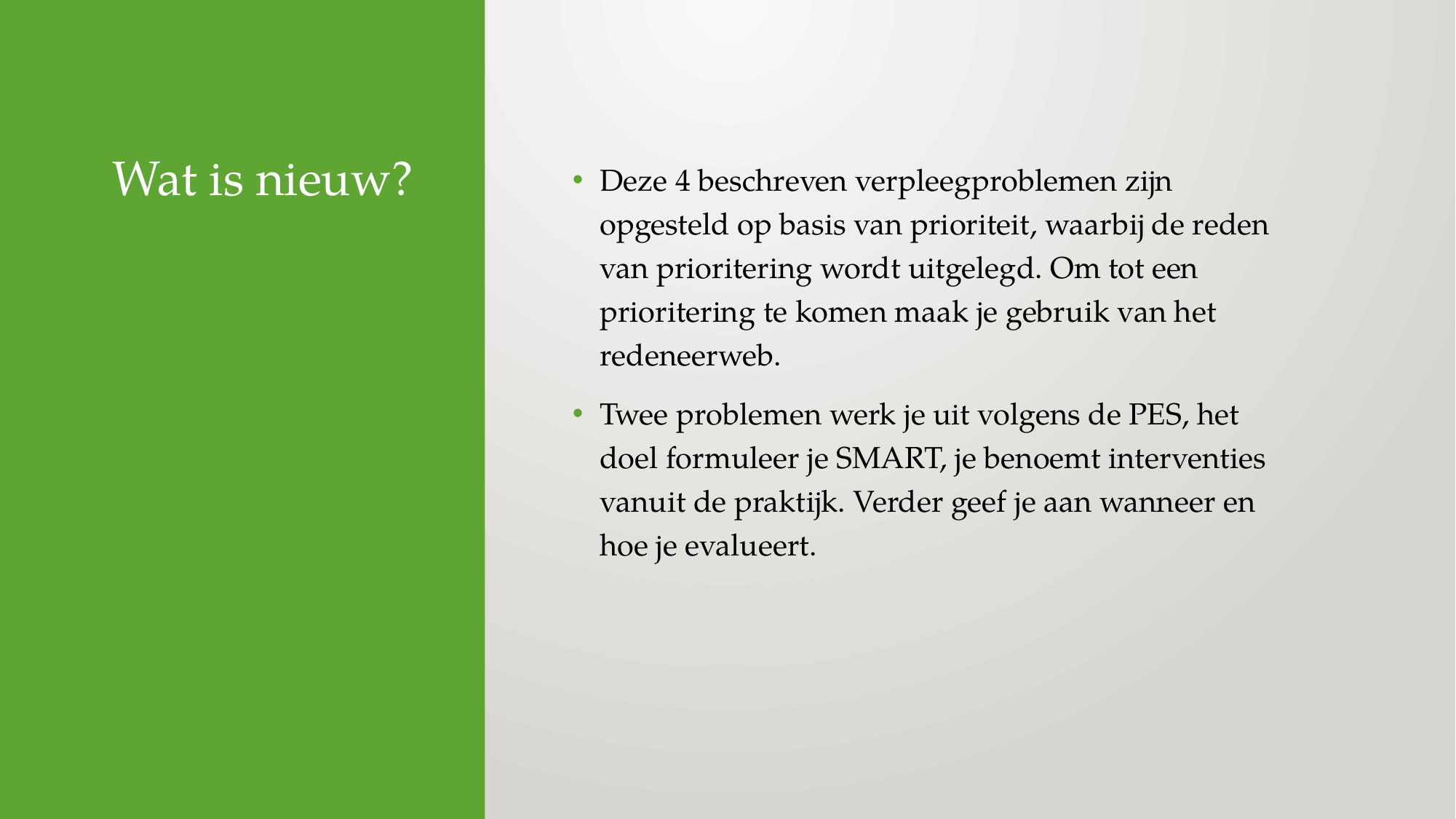

# Wat is nieuw?
Deze 4 beschreven verpleegproblemen zijn opgesteld op basis van prioriteit, waarbij de reden van prioritering wordt uitgelegd. Om tot een prioritering te komen maak je gebruik van het redeneerweb.
Twee problemen werk je uit volgens de PES, het doel formuleer je SMART, je benoemt interventies vanuit de praktijk. Verder geef je aan wanneer en hoe je evalueert.